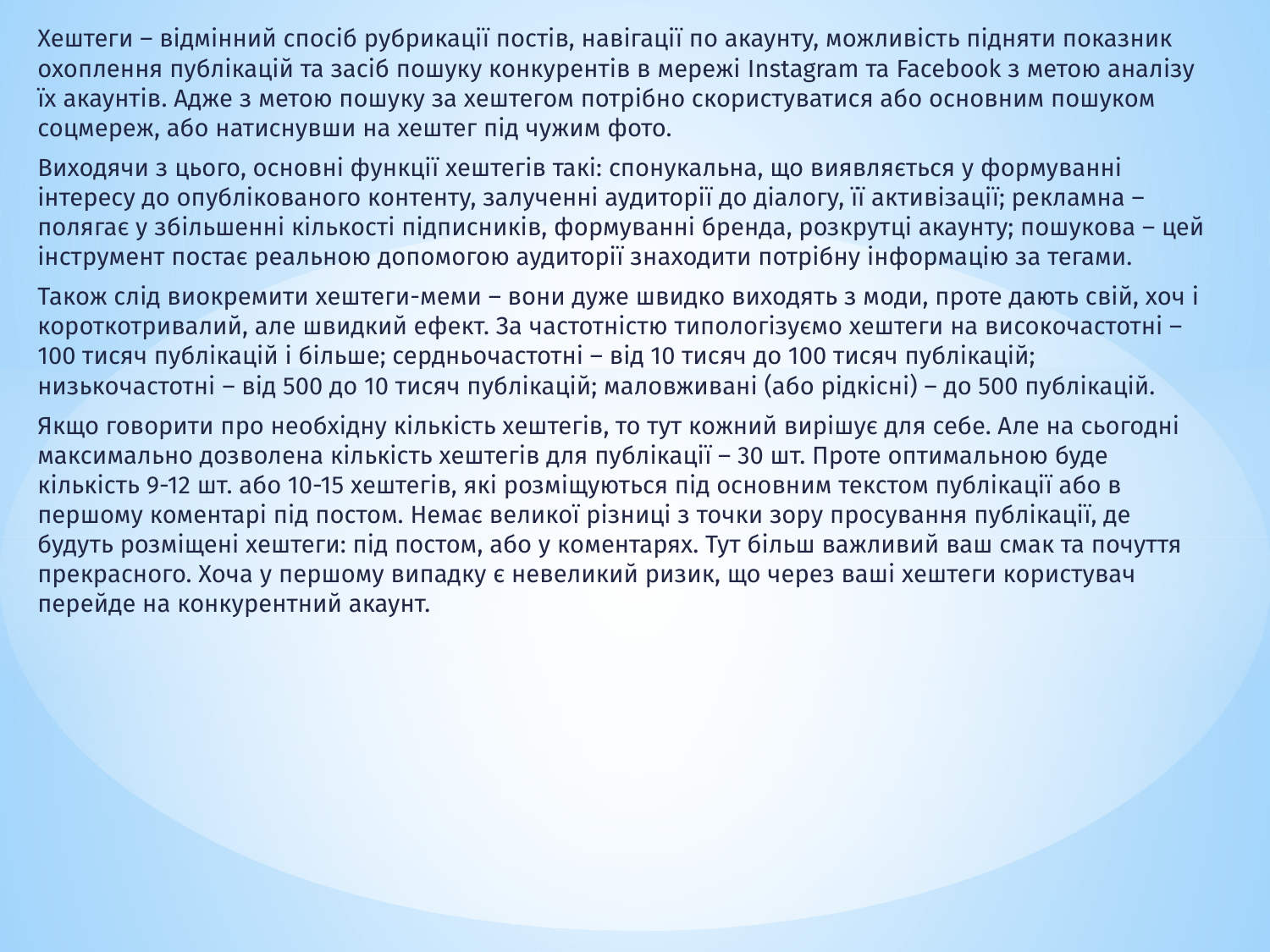

Хештеги – відмінний спосіб рубрикації постів, навігації по акаунту, можливість підняти показник охоплення публікацій та засіб пошуку конкурентів в мережі Instagram та Facebook з метою аналізу їх акаунтів. Адже з метою пошуку за хештегом потрібно скористуватися або основним пошуком соцмереж, або натиснувши на хештег під чужим фото.
Виходячи з цього, основні функції хештегів такі: спонукальна, що виявляється у формуванні інтересу до опублікованого контенту, залученні аудиторії до діалогу, її активізації; рекламна – полягає у збільшенні кількості підписників, формуванні бренда, розкрутці акаунту; пошукова – цей інструмент постає реальною допомогою аудиторії знаходити потрібну інформацію за тегами.
Також слід виокремити хештеги-меми – вони дуже швидко виходять з моди, проте дають свій, хоч і короткотривалий, але швидкий ефект. За частотністю типологізуємо хештеги на високочастотні – 100 тисяч публікацій і більше; сердньочастотні – від 10 тисяч до 100 тисяч публікацій; низькочастотні – від 500 до 10 тисяч публікацій; маловживані (або рідкісні) – до 500 публікацій.
Якщо говорити про необхідну кількість хештегів, то тут кожний вирішує для себе. Але на сьогодні максимально дозволена кількість хештегів для публікації – 30 шт. Проте оптимальною буде кількість 9-12 шт. або 10-15 хештегів, які розміщуються під основним текстом публікації або в першому коментарі під постом. Немає великої різниці з точки зору просування публікації, де будуть розміщені хештеги: під постом, або у коментарях. Тут більш важливий ваш смак та почуття прекрасного. Хоча у першому випадку є невеликий ризик, що через ваші хештеги користувач перейде на конкурентний акаунт.